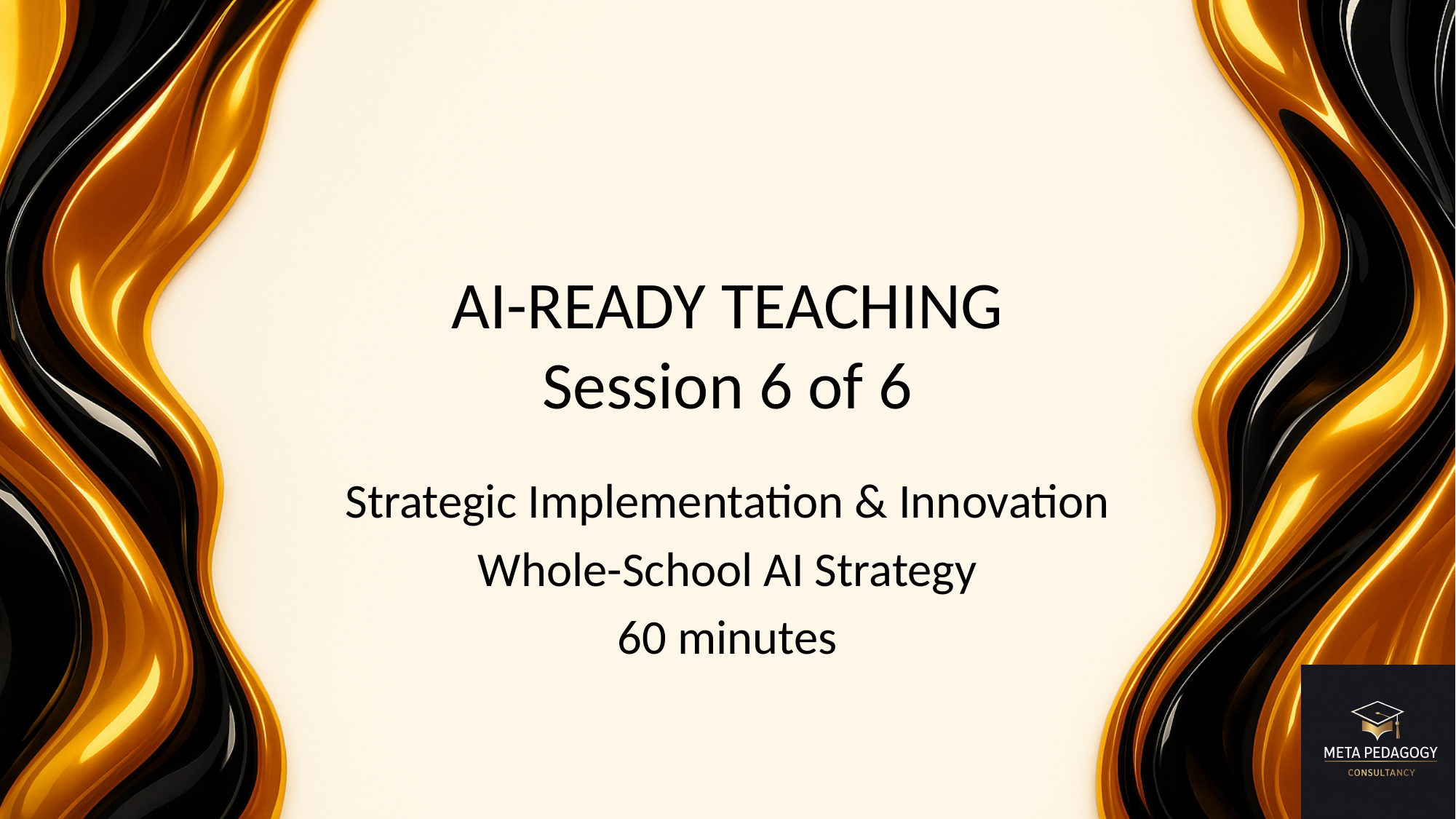

# AI-READY TEACHING
Session 6 of 6
Strategic Implementation & Innovation
Whole-School AI Strategy
60 minutes